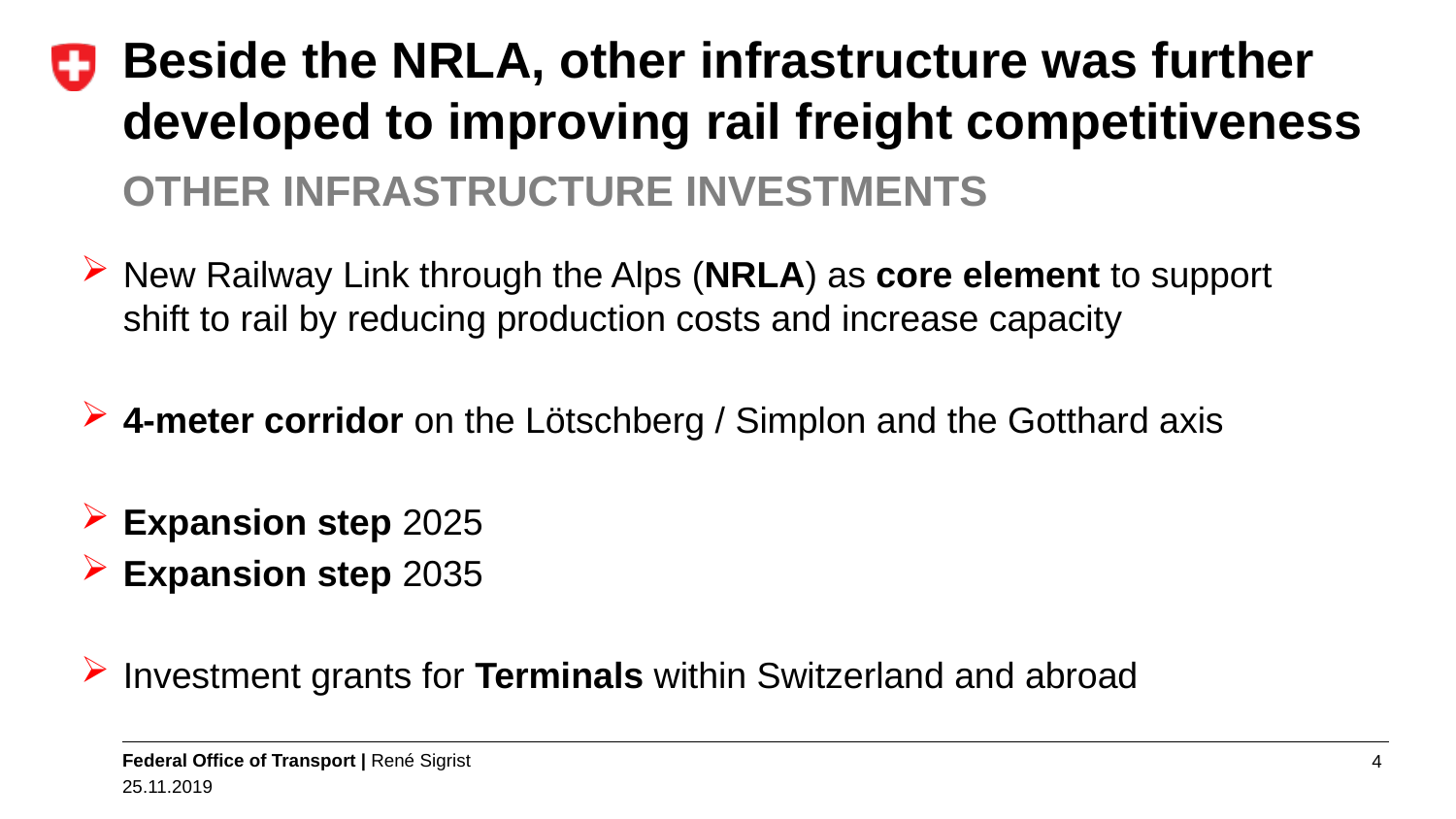

# Beside the NRLA, other infrastructure was further developed to improving rail freight competitiveness
Other Infrastructure investments
New Railway Link through the Alps (NRLA) as core element to support shift to rail by reducing production costs and increase capacity

4-meter corridor on the Lötschberg / Simplon and the Gotthard axis

Expansion step 2025
Expansion step 2035

Investment grants for Terminals within Switzerland and abroad